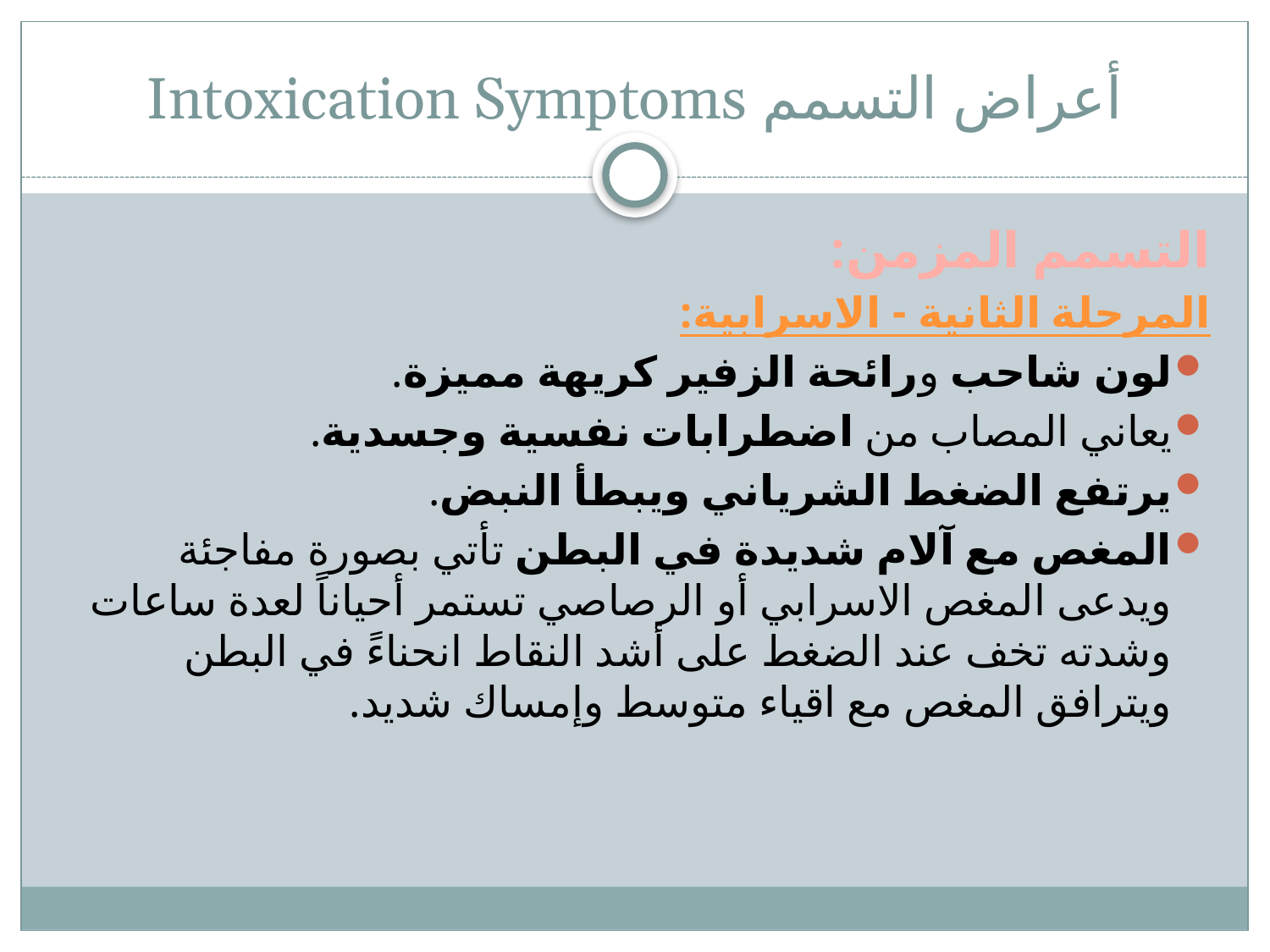

# أعراض التسمم Intoxication Symptoms
التسمم المزمن:
المرحلة الثانية - الاسرابية:
لون شاحب ورائحة الزفير كريهة مميزة.
يعاني المصاب من اضطرابات نفسية وجسدية.
يرتفع الضغط الشرياني ويبطأ النبض.
المغص مع آلام شديدة في البطن تأتي بصورة مفاجئة ويدعى المغص الاسرابي أو الرصاصي تستمر أحياناً لعدة ساعات وشدته تخف عند الضغط على أشد النقاط انحناءً في البطن ويترافق المغص مع اقياء متوسط وإمساك شديد.